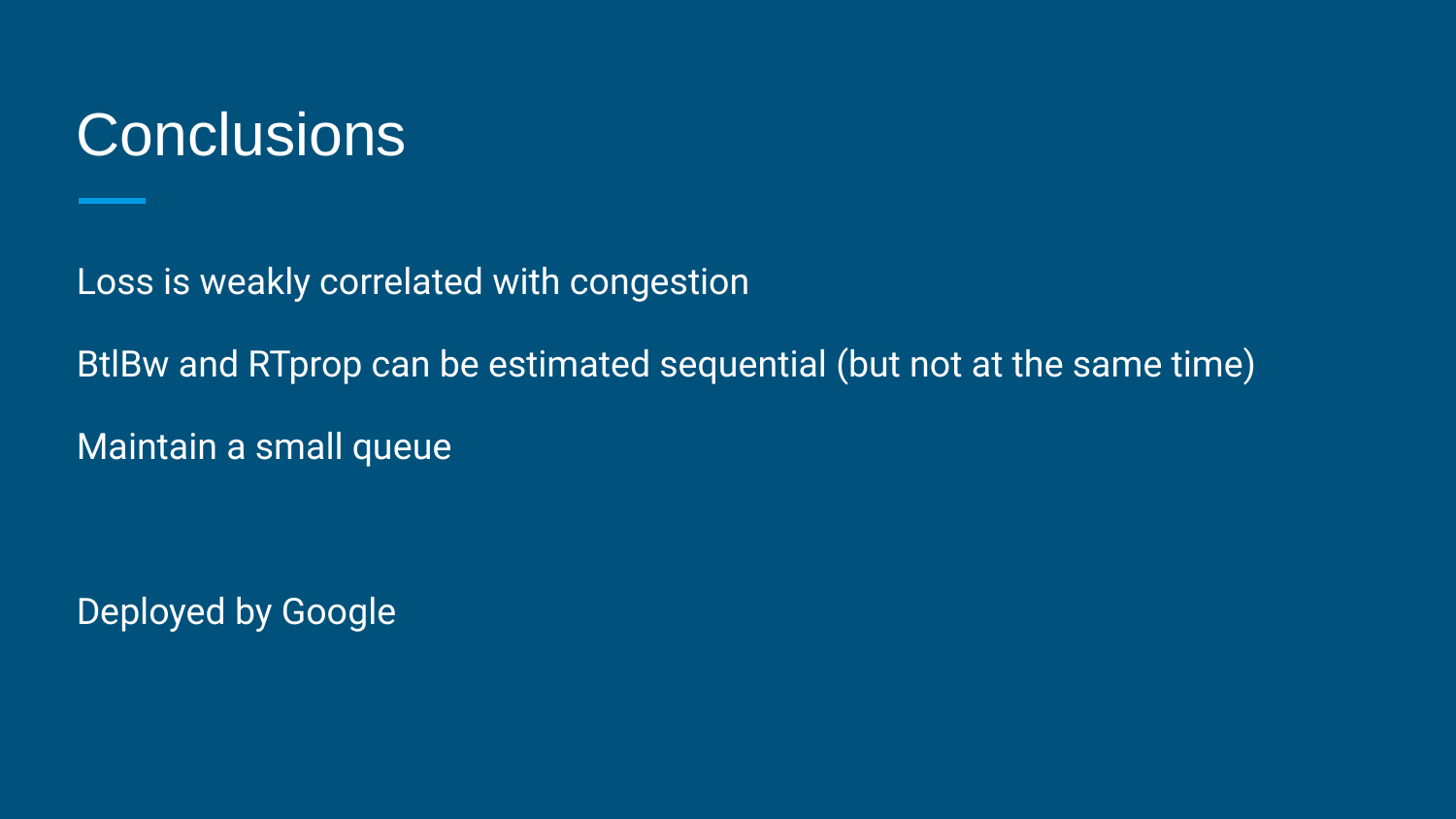

# Conclusions
Loss is weakly correlated with congestion
BtlBw and RTprop can be estimated sequential (but not at the same time)
Maintain a small queue

Deployed by Google